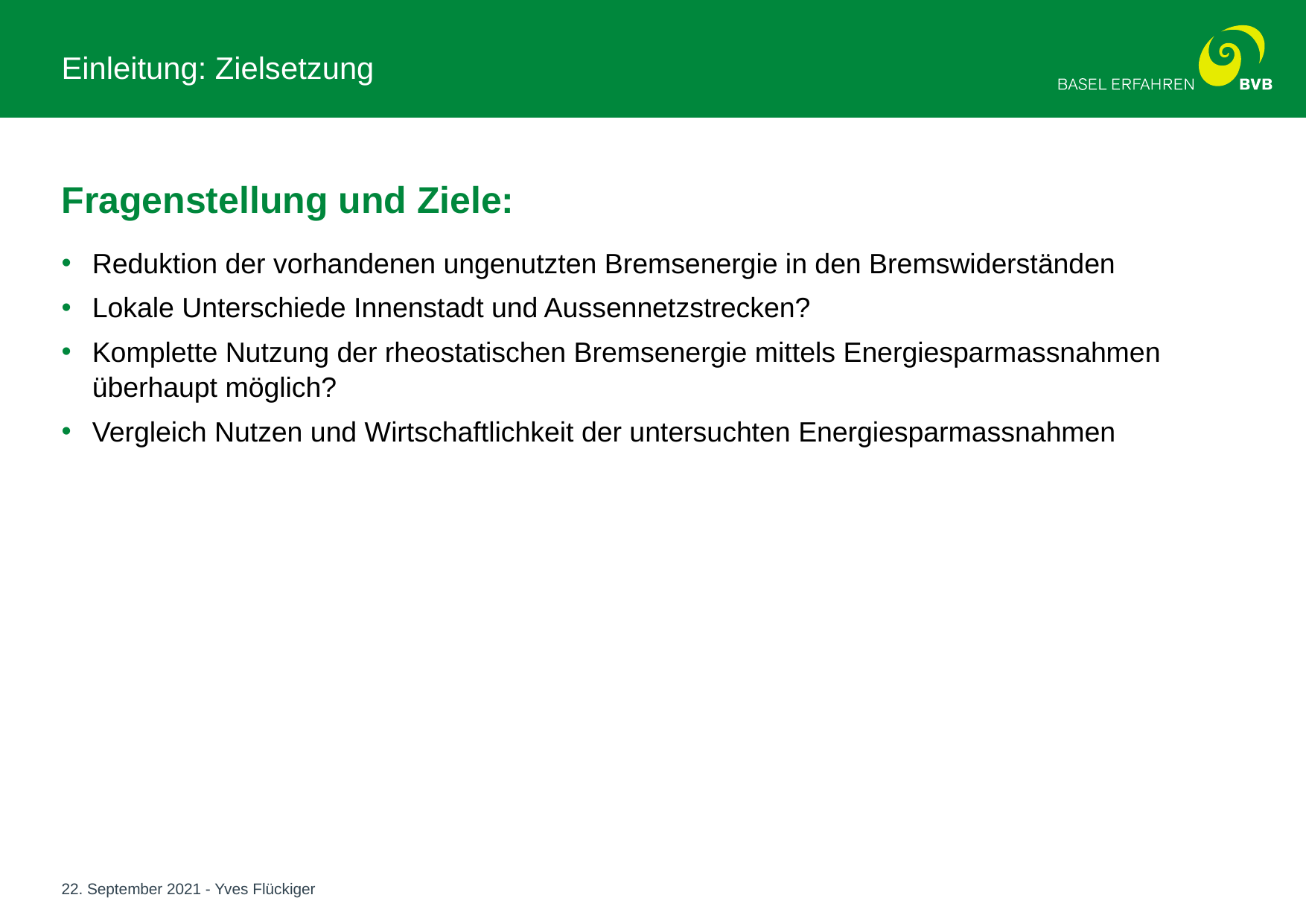

# Einleitung: Zielsetzung
Fragenstellung und Ziele:
Reduktion der vorhandenen ungenutzten Bremsenergie in den Bremswiderständen
Lokale Unterschiede Innenstadt und Aussennetzstrecken?
Komplette Nutzung der rheostatischen Bremsenergie mittels Energiesparmassnahmen überhaupt möglich?
Vergleich Nutzen und Wirtschaftlichkeit der untersuchten Energiesparmassnahmen

22. September 2021 - Yves Flückiger